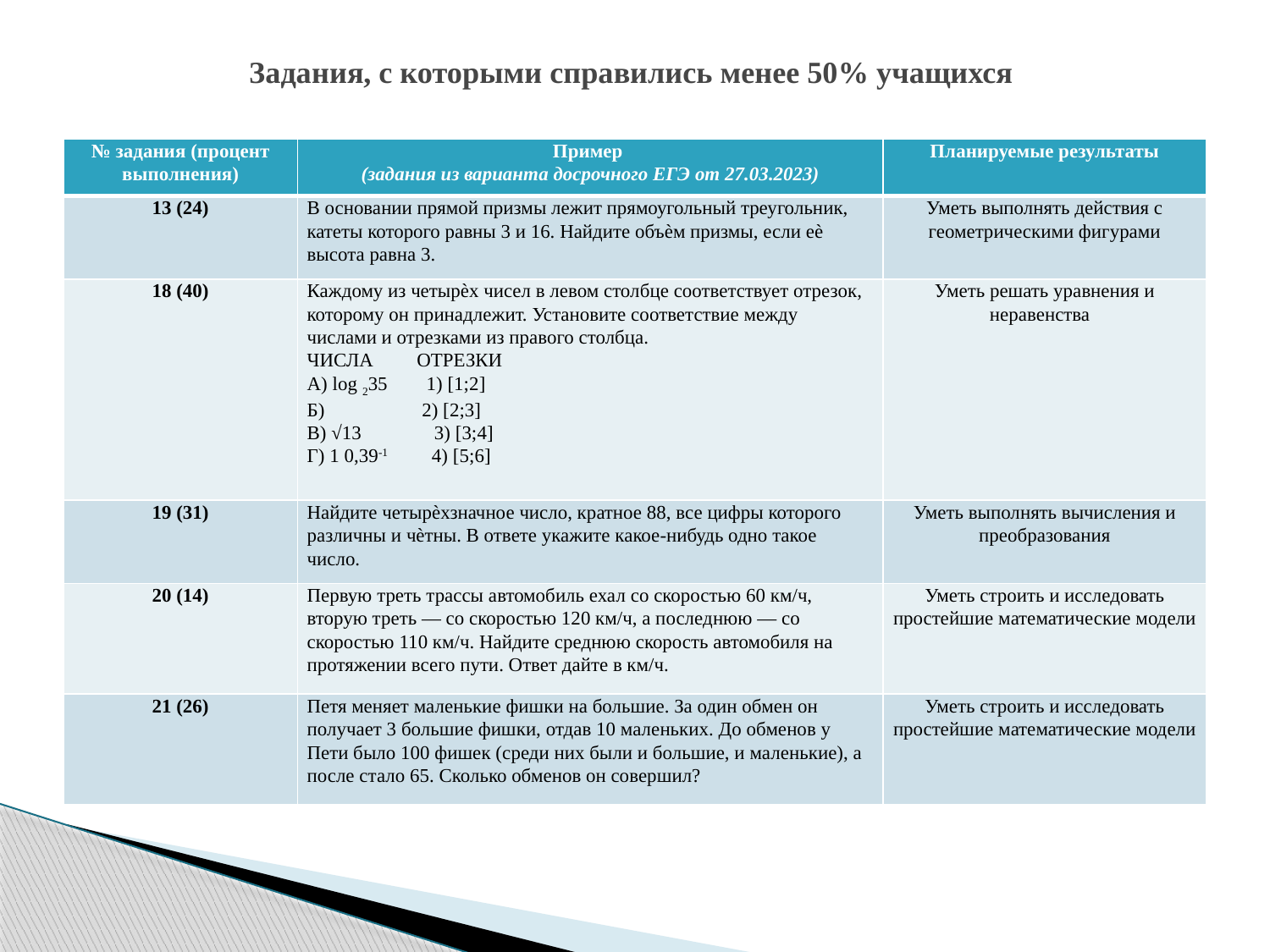

# Задания, с которыми справились менее 50% учащихся
| № задания (процент выполнения) | Пример (задания из варианта досрочного ЕГЭ от 27.03.2023) | Планируемые результаты |
| --- | --- | --- |
| 13 (24) | В основании прямой призмы лежит прямоугольный треугольник, катеты которого равны 3 и 16. Найдите объѐм призмы, если еѐ высота равна 3. | Уметь выполнять действия с геометрическими фигурами |
| 18 (40) | Каждому из четырѐх чисел в левом столбце соответствует отрезок, которому он принадлежит. Установите соответствие между числами и отрезками из правого столбца. ЧИСЛА ОТРЕЗКИ А) log 235 1) [1;2] Б) 2) [2;3] В) √13 3) [3;4] Г) 1 0,39-1 4) [5;6] | Уметь решать уравнения и неравенства |
| 19 (31) | Найдите четырѐхзначное число, кратное 88, все цифры которого различны и чѐтны. В ответе укажите какое-нибудь одно такое число. | Уметь выполнять вычисления и преобразования |
| 20 (14) | Первую треть трассы автомобиль ехал со скоростью 60 км/ч, вторую треть — со скоростью 120 км/ч, а последнюю — со скоростью 110 км/ч. Найдите среднюю скорость автомобиля на протяжении всего пути. Ответ дайте в км/ч. | Уметь строить и исследовать простейшие математические модели |
| 21 (26) | Петя меняет маленькие фишки на большие. За один обмен он получает 3 большие фишки, отдав 10 маленьких. До обменов у Пети было 100 фишек (среди них были и большие, и маленькие), а после стало 65. Сколько обменов он совершил? | Уметь строить и исследовать простейшие математические модели |